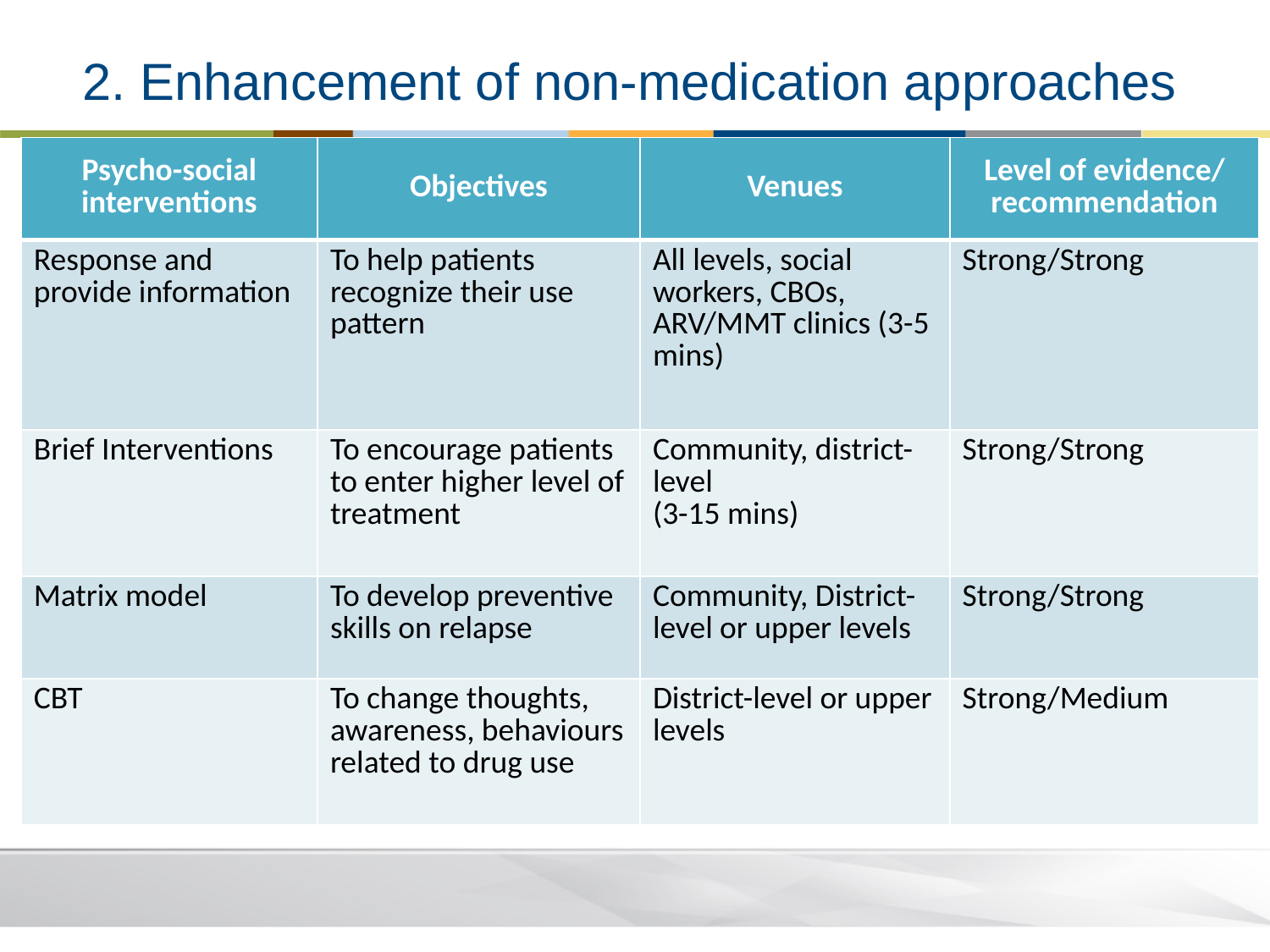

# 2. Enhancement of non-medication approaches
| Psycho-social interventions | Objectives | Venues | Level of evidence/ recommendation |
| --- | --- | --- | --- |
| Response and provide information | To help patients recognize their use pattern | All levels, social workers, CBOs, ARV/MMT clinics (3-5 mins) | Strong/Strong |
| Brief Interventions | To encourage patients to enter higher level of treatment | Community, district-level (3-15 mins) | Strong/Strong |
| Matrix model | To develop preventive skills on relapse | Community, District-level or upper levels | Strong/Strong |
| CBT | To change thoughts, awareness, behaviours related to drug use | District-level or upper levels | Strong/Medium |